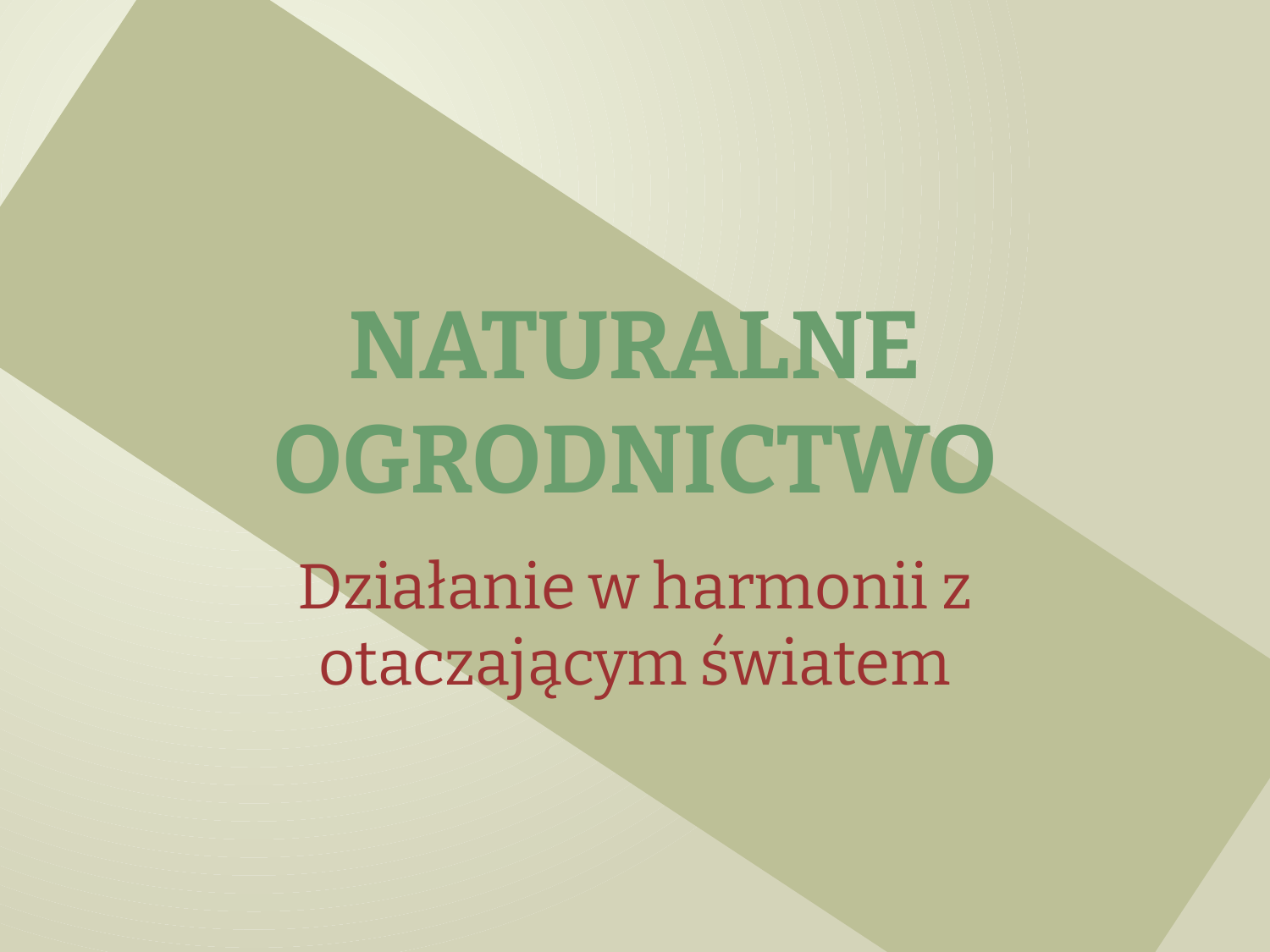

# Naturalne Ogrodnictwo
Działanie w harmonii z otaczającym światem